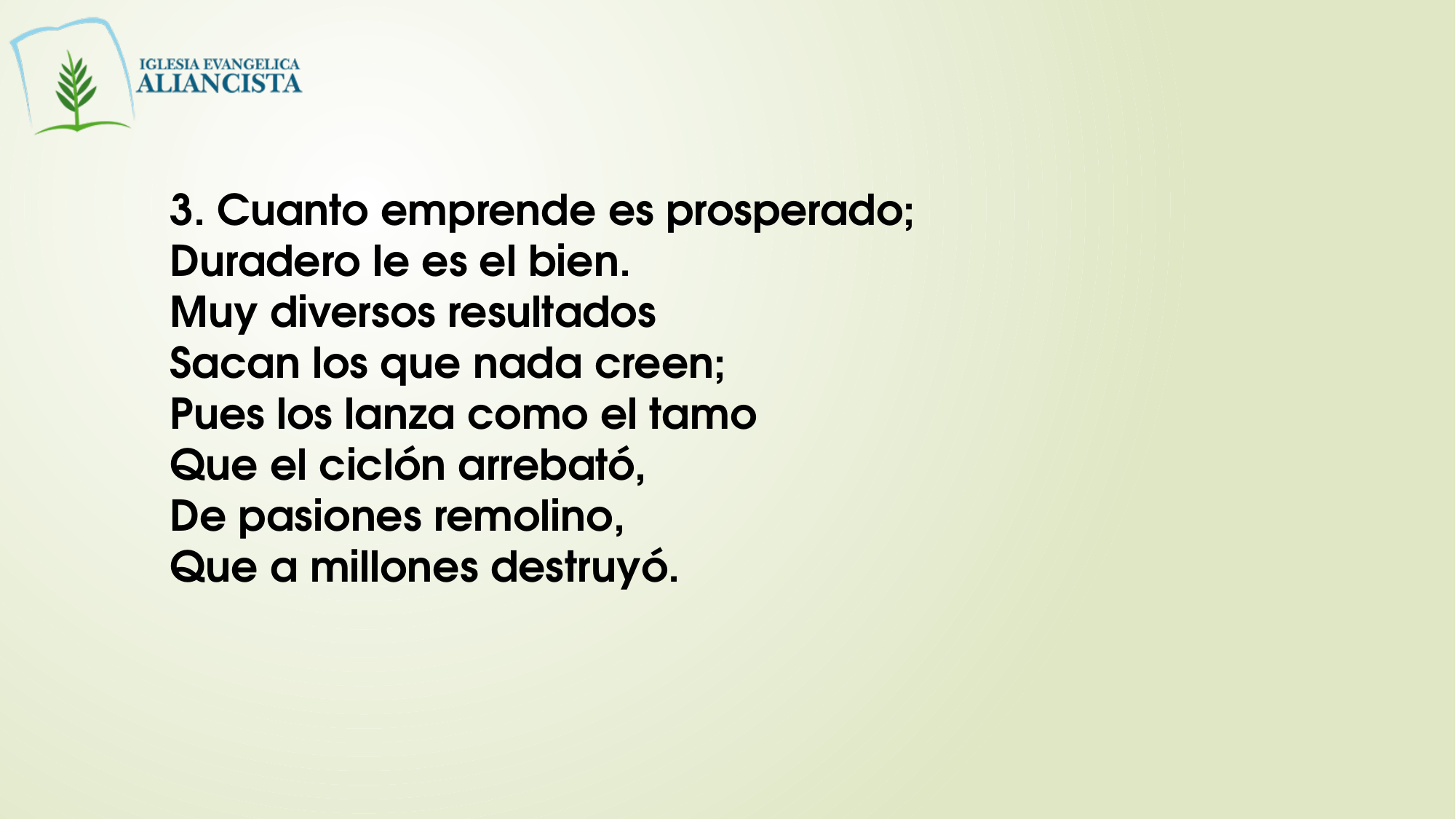

3. Cuanto emprende es prosperado;
Duradero le es el bien.
Muy diversos resultados
Sacan los que nada creen;
Pues los lanza como el tamo
Que el ciclón arrebató,
De pasiones remolino,
Que a millones destruyó.